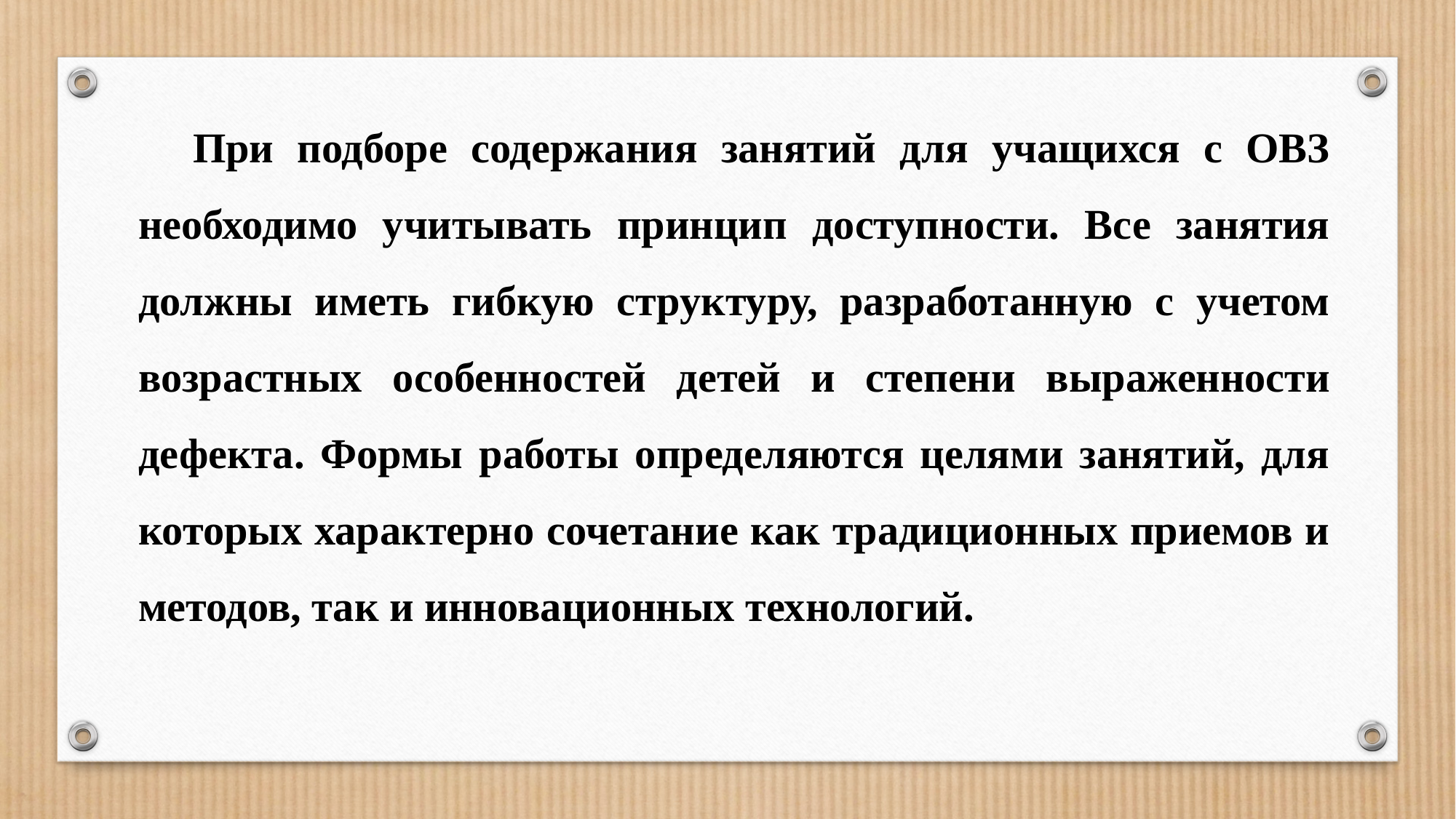

При подборе содержания занятий для учащихся с ОВЗ необходимо учитывать принцип доступности. Все занятия должны иметь гибкую структуру, разработанную с учетом возрастных особенностей детей и степени выраженности дефекта. Формы работы определяются целями занятий, для которых характерно сочетание как традиционных приемов и методов, так и инновационных технологий.